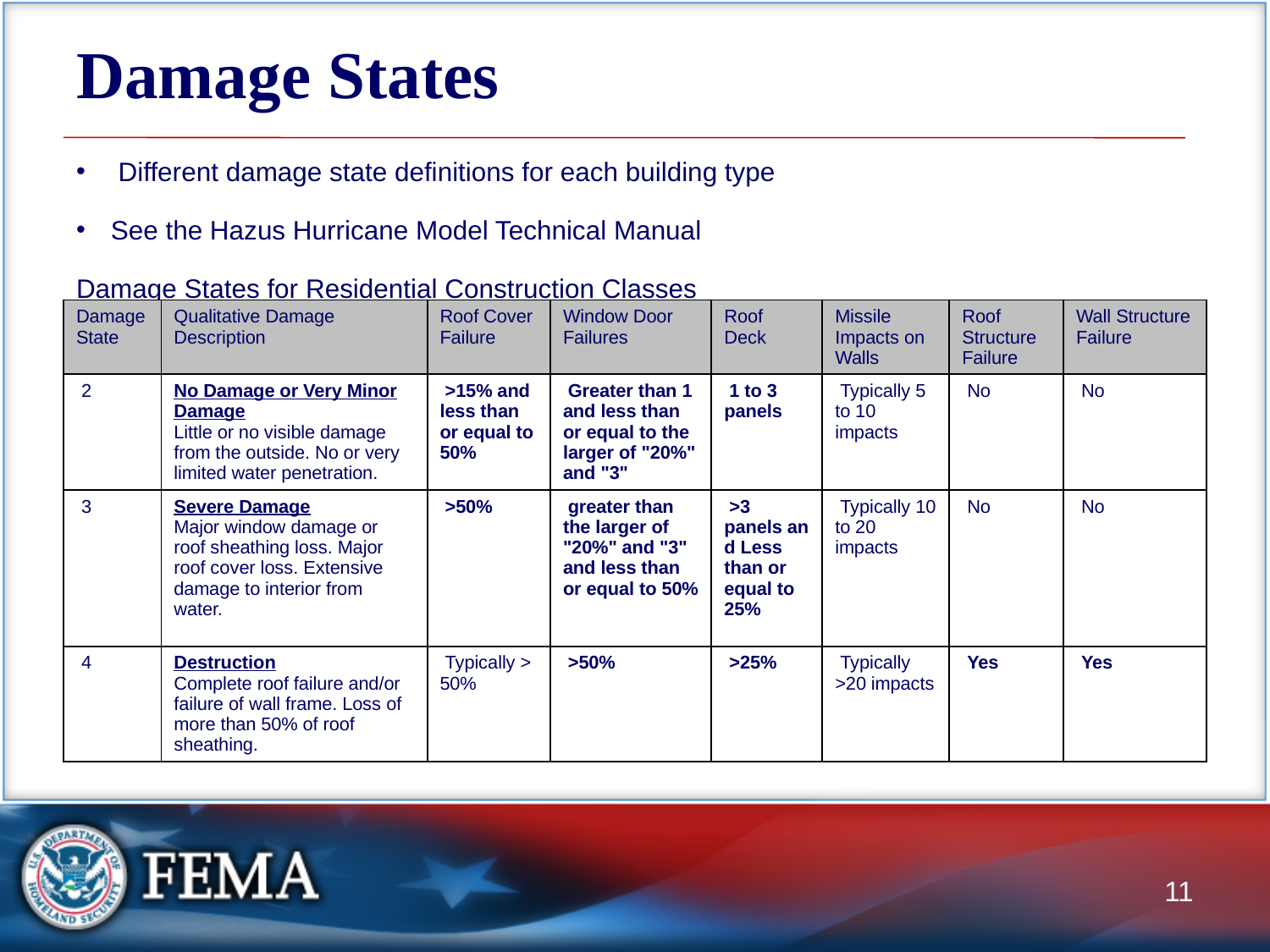

# Damage States
 Different damage state definitions for each building type
See the Hazus Hurricane Model Technical Manual
Damage States for Residential Construction Classes
| Damage State | Qualitative Damage Description | Roof Cover Failure | Window Door Failures | Roof Deck | Missile Impacts on Walls | Roof Structure Failure | Wall Structure Failure |
| --- | --- | --- | --- | --- | --- | --- | --- |
| 2 | No Damage or Very Minor Damage Little or no visible damage from the outside. No or very limited water penetration. | >15% and less than or equal to 50% | Greater than 1 and less than or equal to the larger of "20%" and "3" | 1 to 3 panels | Typically 5 to 10 impacts | No | No |
| 3 | Severe Damage Major window damage or roof sheathing loss. Major roof cover loss. Extensive damage to interior from water. | >50% | greater than the larger of "20%" and "3" and less than or equal to 50% | >3 panels and Less than or equal to 25% | Typically 10 to 20 impacts | No | No |
| 4 | Destruction Complete roof failure and/or failure of wall frame. Loss of more than 50% of roof sheathing. | Typically > 50% | >50% | >25% | Typically >20 impacts | Yes | Yes |
11